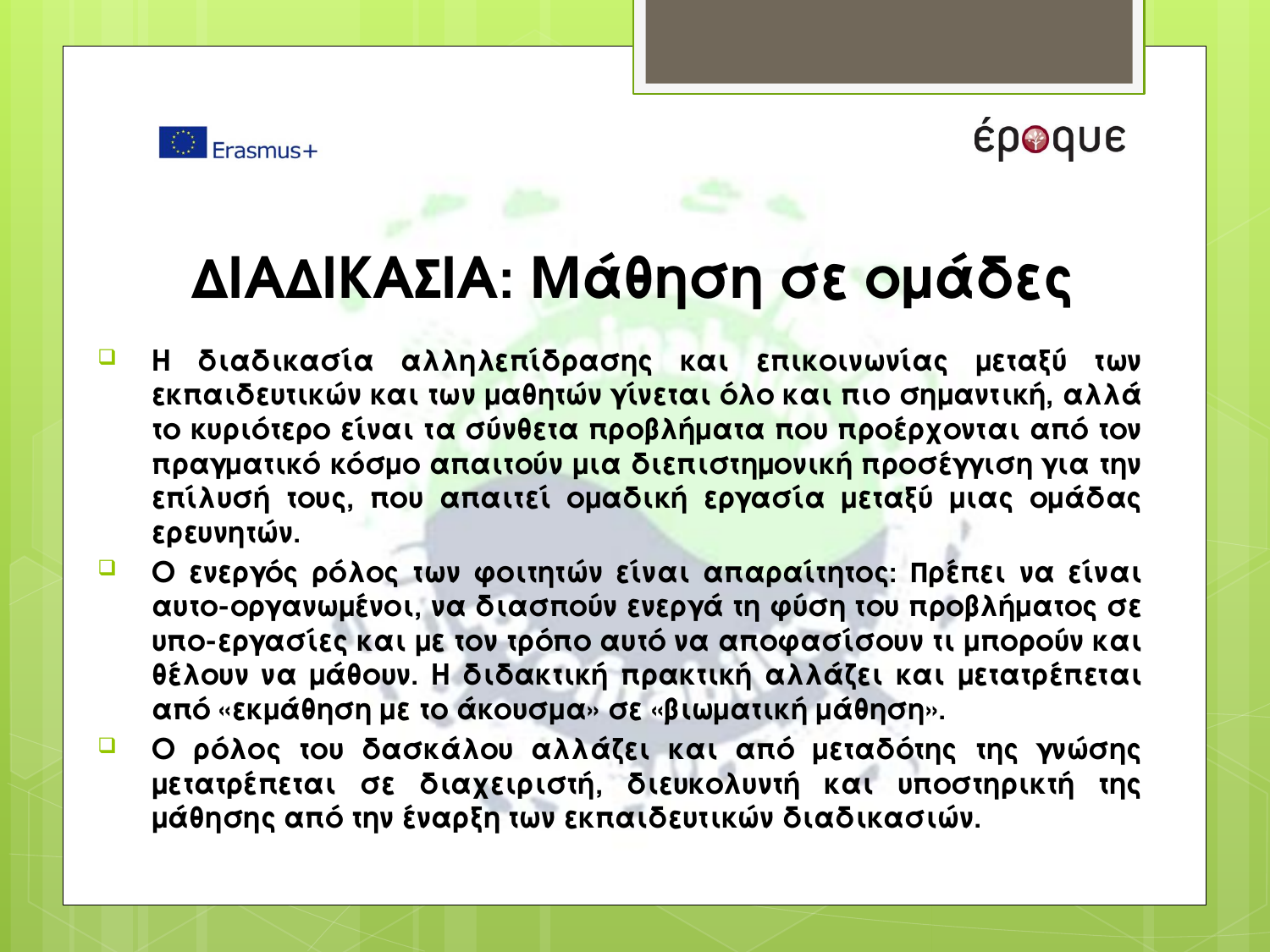

# ΔΙΑΔΙΚΑΣΙΑ: Μάθηση σε ομάδες
Η διαδικασία αλληλεπίδρασης και επικοινωνίας μεταξύ των εκπαιδευτικών και των μαθητών γίνεται όλο και πιο σημαντική, αλλά το κυριότερο είναι τα σύνθετα προβλήματα που προέρχονται από τον πραγματικό κόσμο απαιτούν μια διεπιστημονική προσέγγιση για την επίλυσή τους, που απαιτεί ομαδική εργασία μεταξύ μιας ομάδας ερευνητών.
Ο ενεργός ρόλος των φοιτητών είναι απαραίτητος: Πρέπει να είναι αυτο-οργανωμένοι, να διασπούν ενεργά τη φύση του προβλήματος σε υπο-εργασίες και με τον τρόπο αυτό να αποφασίσουν τι μπορούν και θέλουν να μάθουν. Η διδακτική πρακτική αλλάζει και μετατρέπεται από «εκμάθηση με το άκουσμα» σε «βιωματική μάθηση».
Ο ρόλος του δασκάλου αλλάζει και από μεταδότης της γνώσης μετατρέπεται σε διαχειριστή, διευκολυντή και υποστηρικτή της μάθησης από την έναρξη των εκπαιδευτικών διαδικασιών.